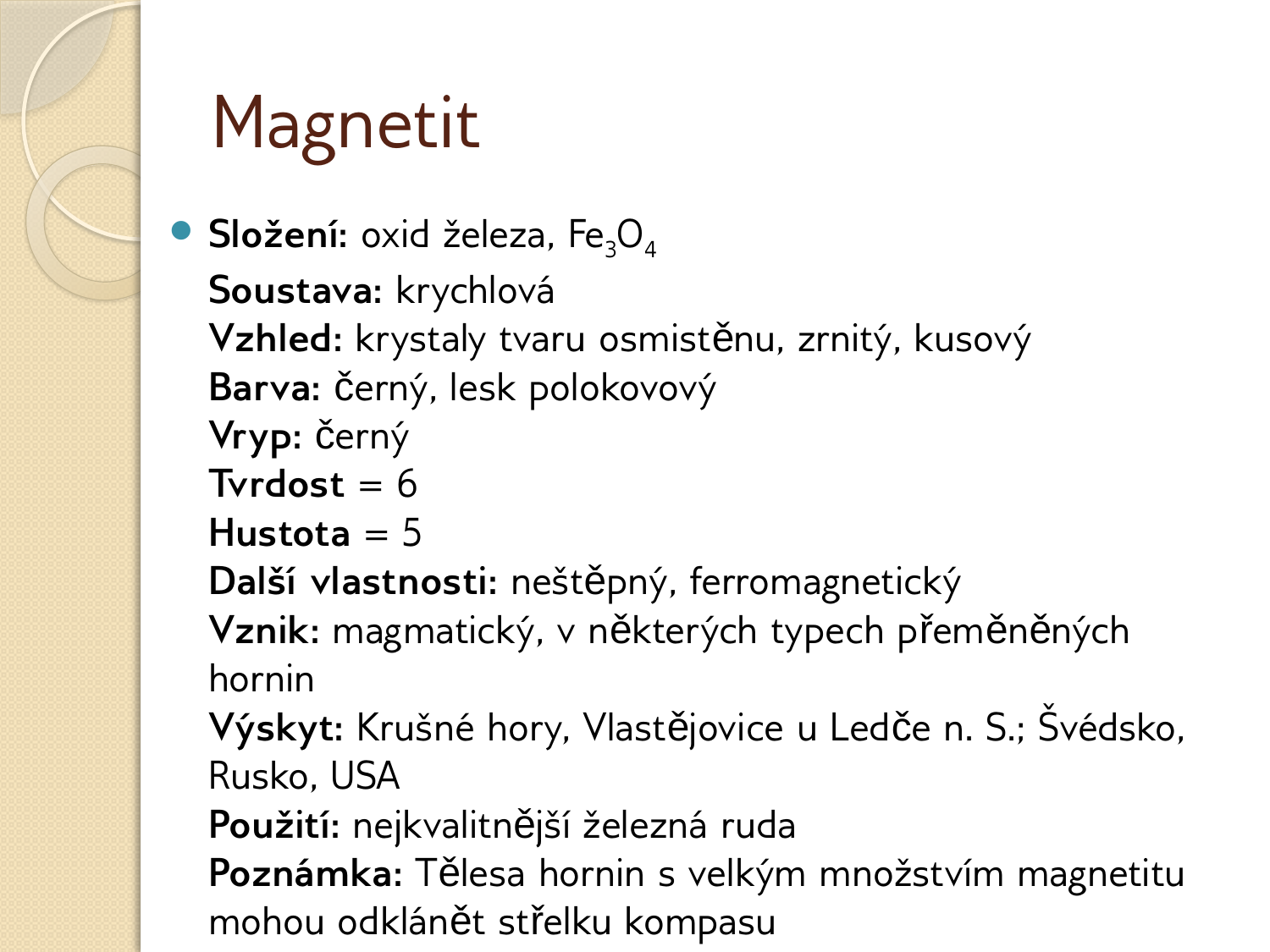

# Magnetit
Složení: oxid železa, Fe3O4 
Soustava: krychlová 
Vzhled: krystaly tvaru osmistěnu, zrnitý, kusový 
Barva: černý, lesk polokovový 
Vryp: černý 
Tvrdost = 6 
Hustota = 5 
Další vlastnosti: neštěpný, ferromagnetický
Vznik: magmatický, v některých typech přeměněných hornin 
Výskyt: Krušné hory, Vlastějovice u Ledče n. S.; Švédsko, Rusko, USA 
Použití: nejkvalitnější železná ruda 
Poznámka: Tělesa hornin s velkým množstvím magnetitu mohou odklánět střelku kompasu